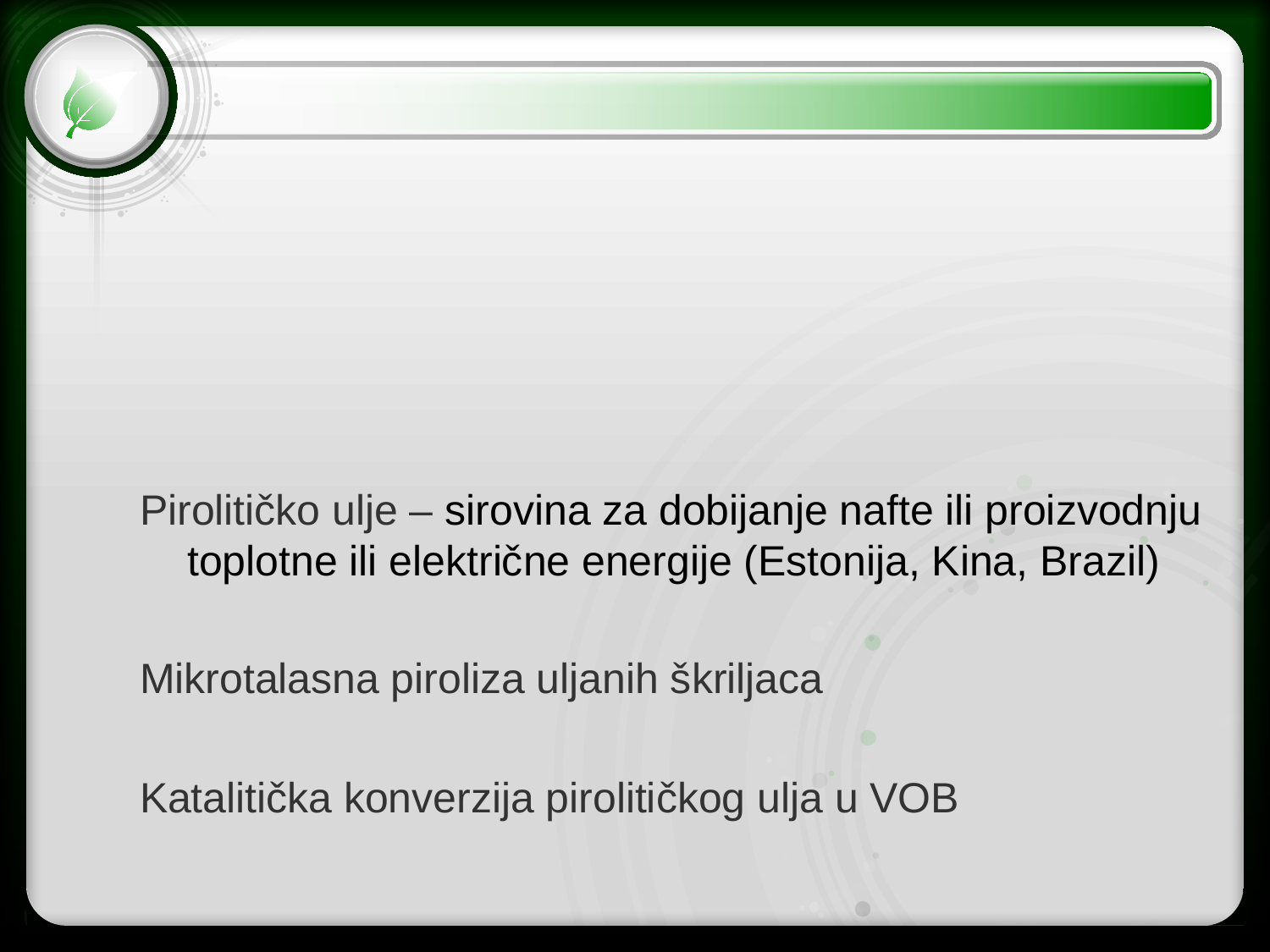

Pirolitičko ulje – sirovina za dobijanje nafte ili proizvodnju toplotne ili električne energije (Estonija, Kina, Brazil)

Mikrotalasna piroliza uljanih škriljaca

Katalitička konverzija pirolitičkog ulja u VOB